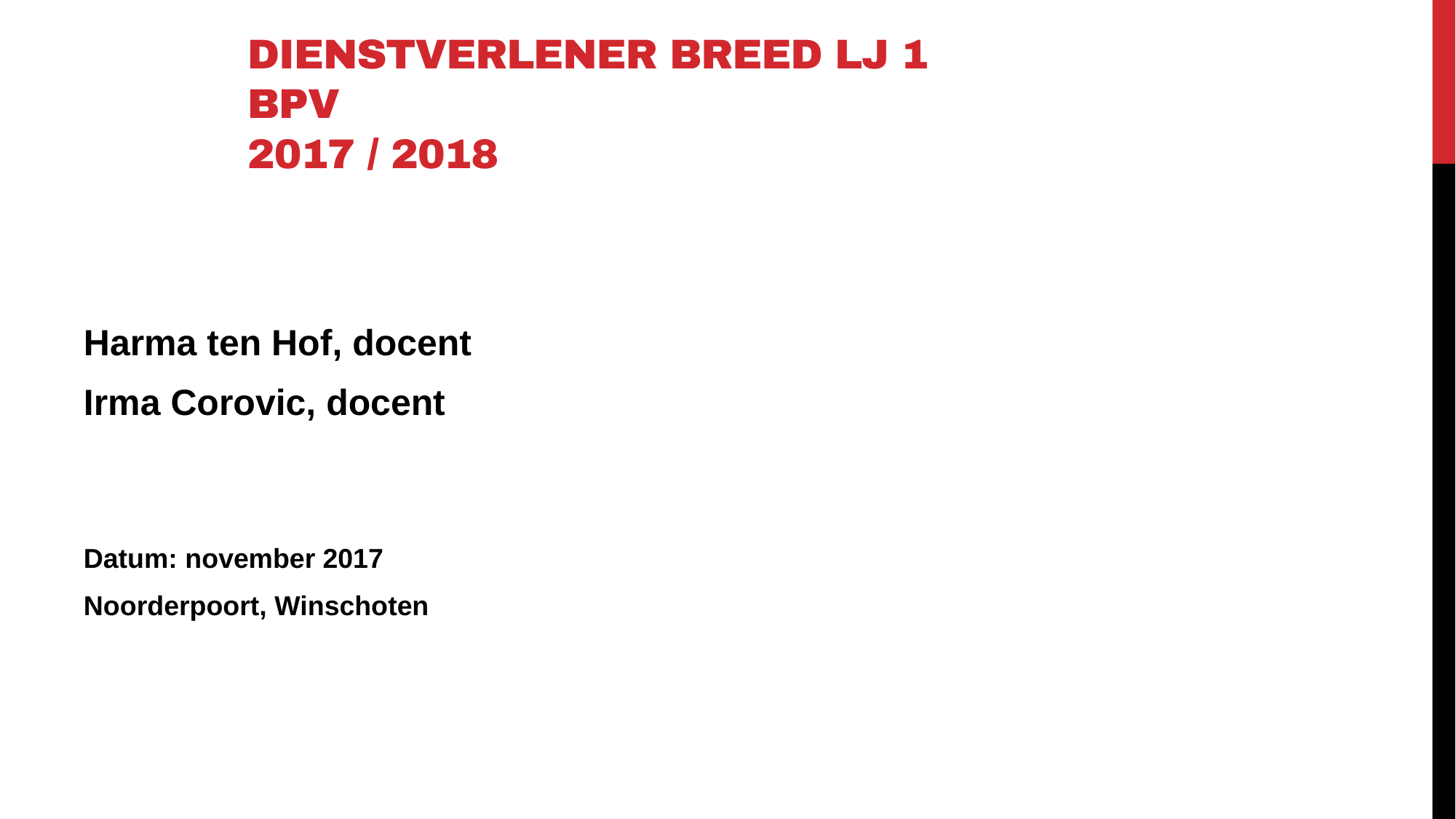

# Dienstverlener Breed lj 1 BPV 2017 / 2018

Harma ten Hof, docent
Irma Corovic, docent

Datum: november 2017
Noorderpoort, Winschoten